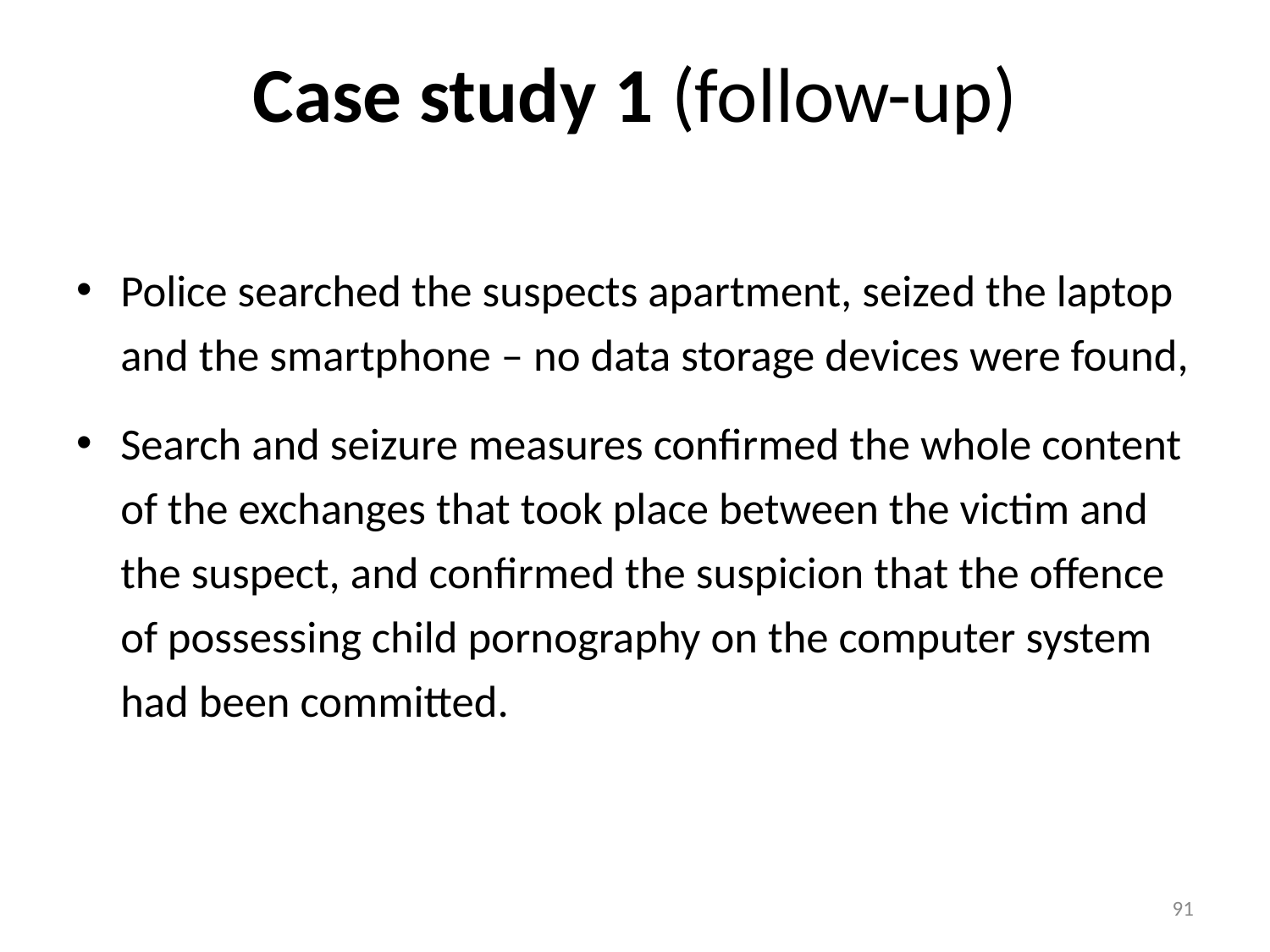

# Case study 1 (follow-up)
Police searched the suspects apartment, seized the laptop and the smartphone – no data storage devices were found,
Search and seizure measures confirmed the whole content of the exchanges that took place between the victim and the suspect, and confirmed the suspicion that the offence of possessing child pornography on the computer system had been committed.

91